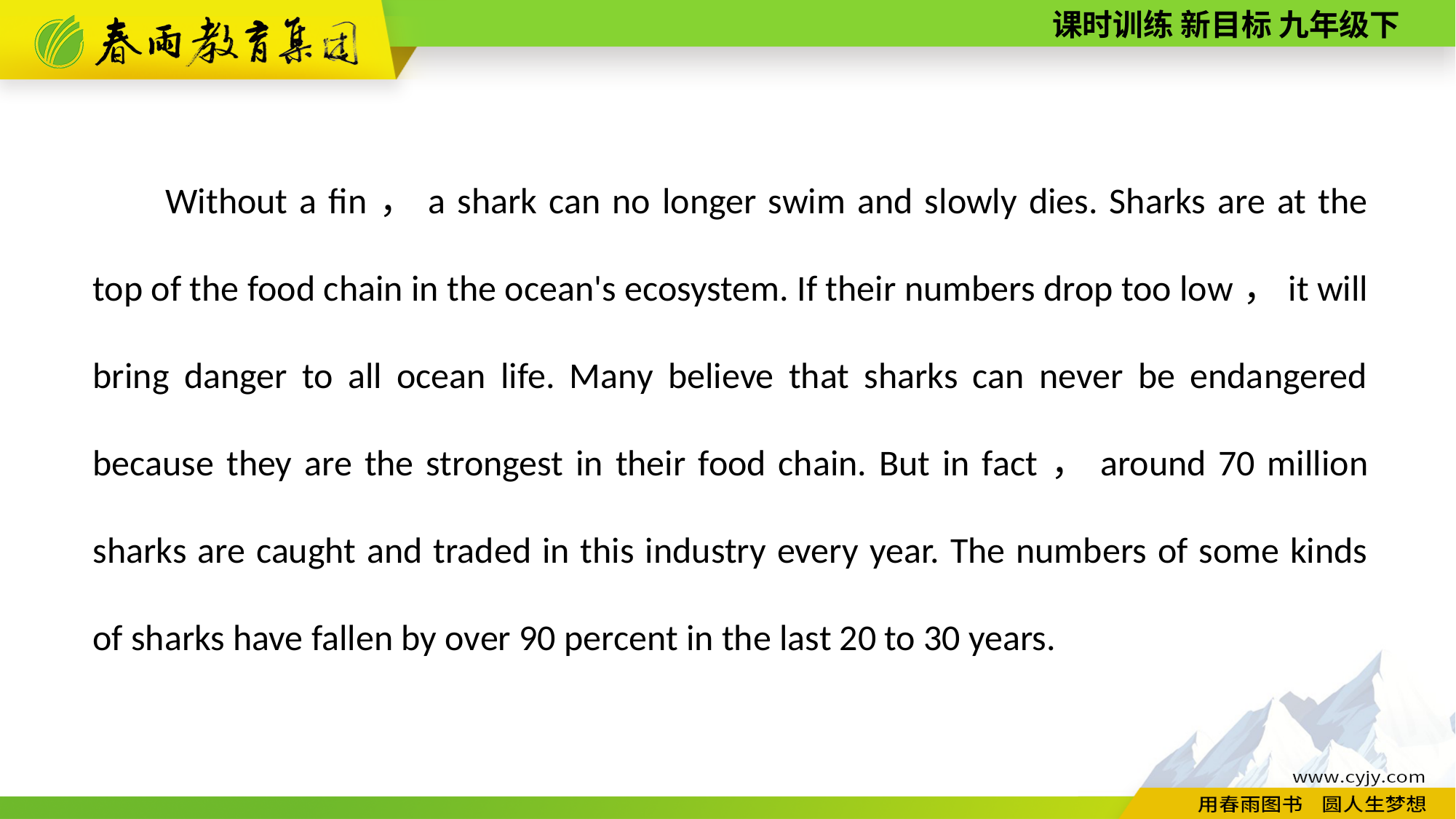

Without a fin，a shark can no longer swim and slowly dies. Sharks are at the top of the food chain in the ocean's ecosystem. If their numbers drop too low，it will bring danger to all ocean life. Many believe that sharks can never be endangered because they are the strongest in their food chain. But in fact，around 70 million sharks are caught and traded in this industry every year. The numbers of some kinds of sharks have fallen by over 90 percent in the last 20 to 30 years.